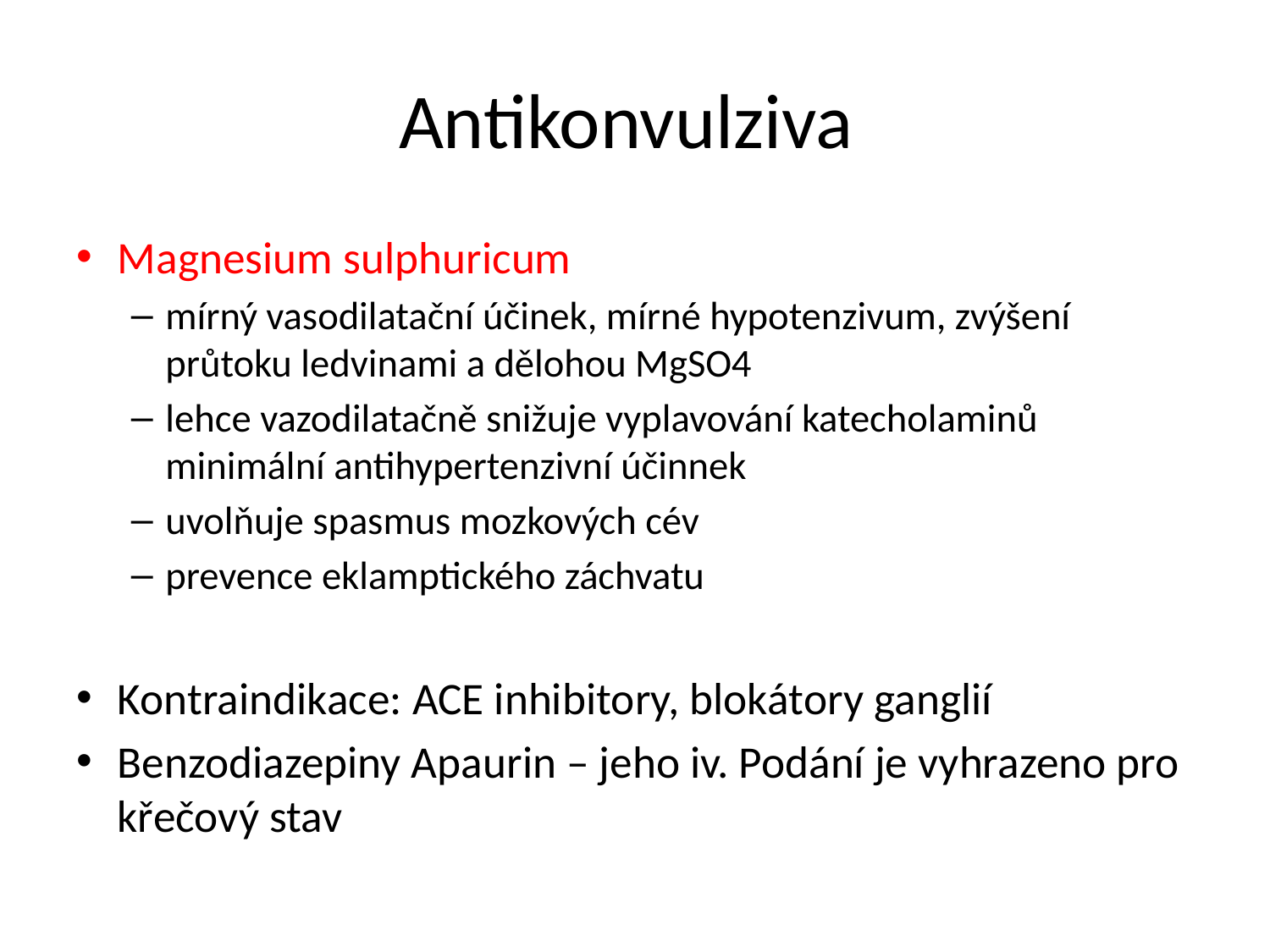

# Antikonvulziva
Magnesium sulphuricum
mírný vasodilatační účinek, mírné hypotenzivum, zvýšení průtoku ledvinami a dělohou MgSO4
lehce vazodilatačně snižuje vyplavování katecholaminů minimální antihypertenzivní účinnek
uvolňuje spasmus mozkových cév
prevence eklamptického záchvatu

Kontraindikace: ACE inhibitory, blokátory ganglií
Benzodiazepiny Apaurin – jeho iv. Podání je vyhrazeno pro křečový stav